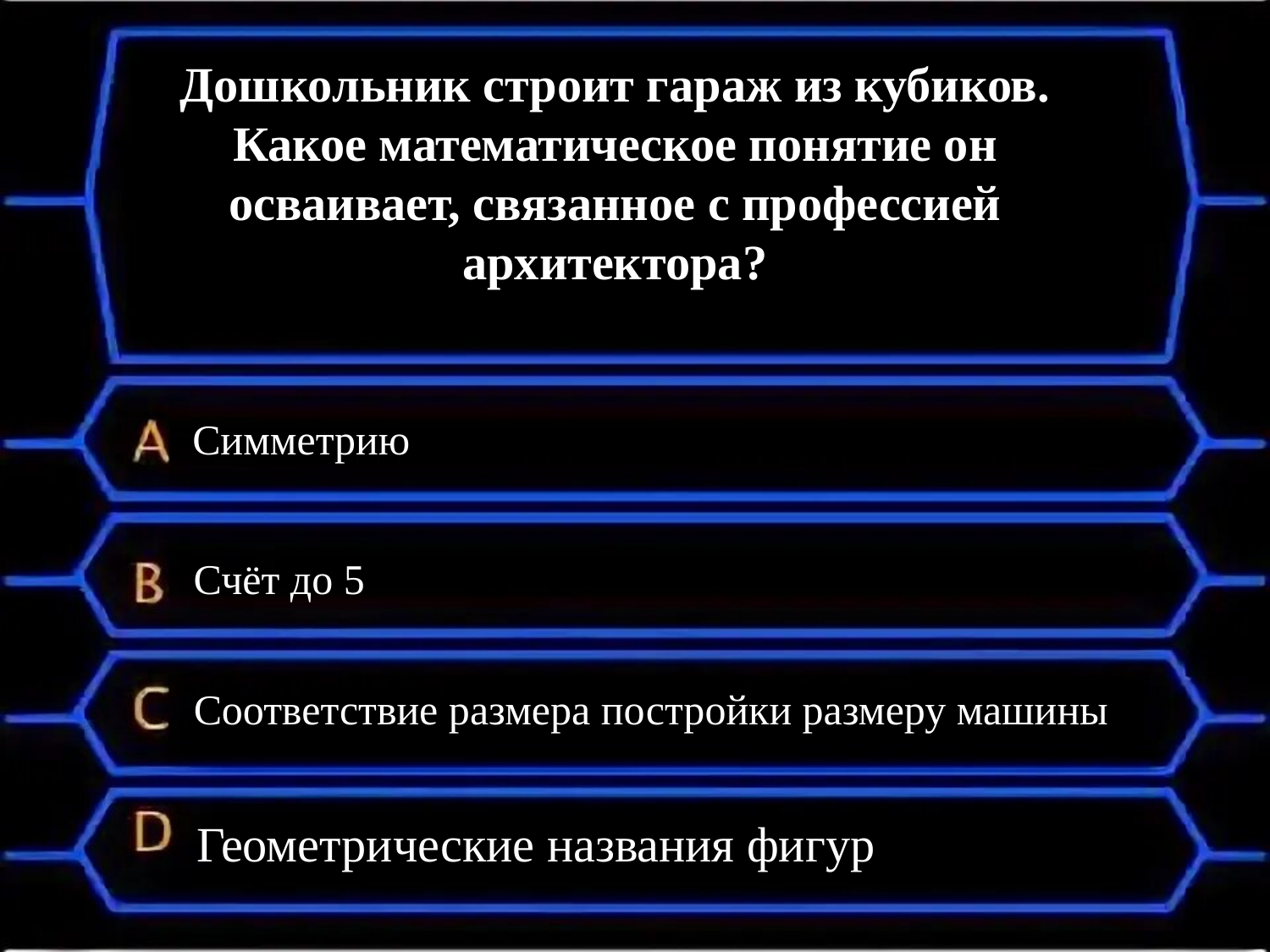

Дошкольник строит гараж из кубиков. Какое математическое понятие он осваивает, связанное с профессией архитектора?

Симметрию
Счёт до 5
Соответствие размера постройки размеру машины
Геометрические названия фигур